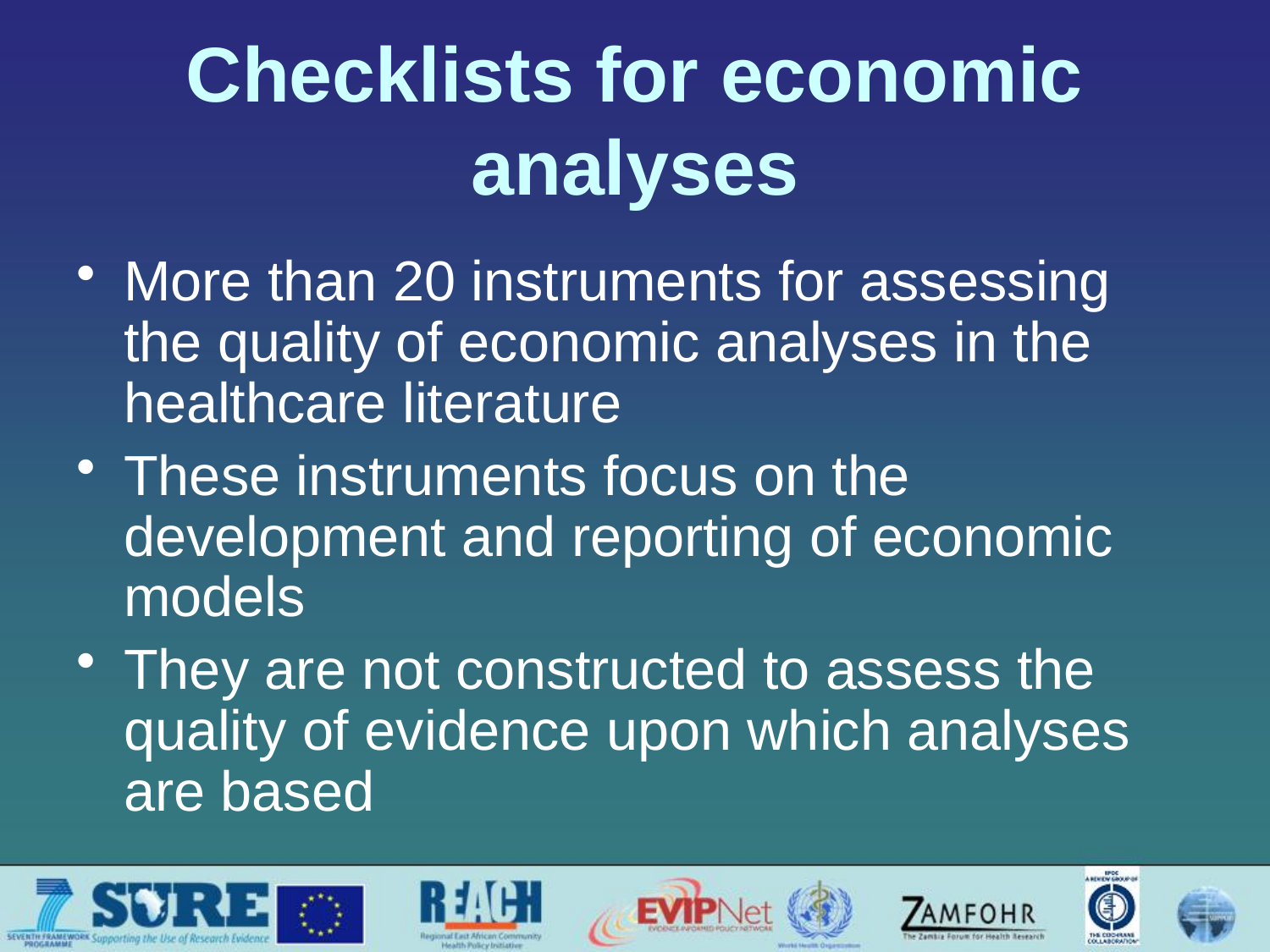

# Checklists for economic analyses
More than 20 instruments for assessing the quality of economic analyses in the healthcare literature
These instruments focus on the development and reporting of economic models
They are not constructed to assess the quality of evidence upon which analyses are based